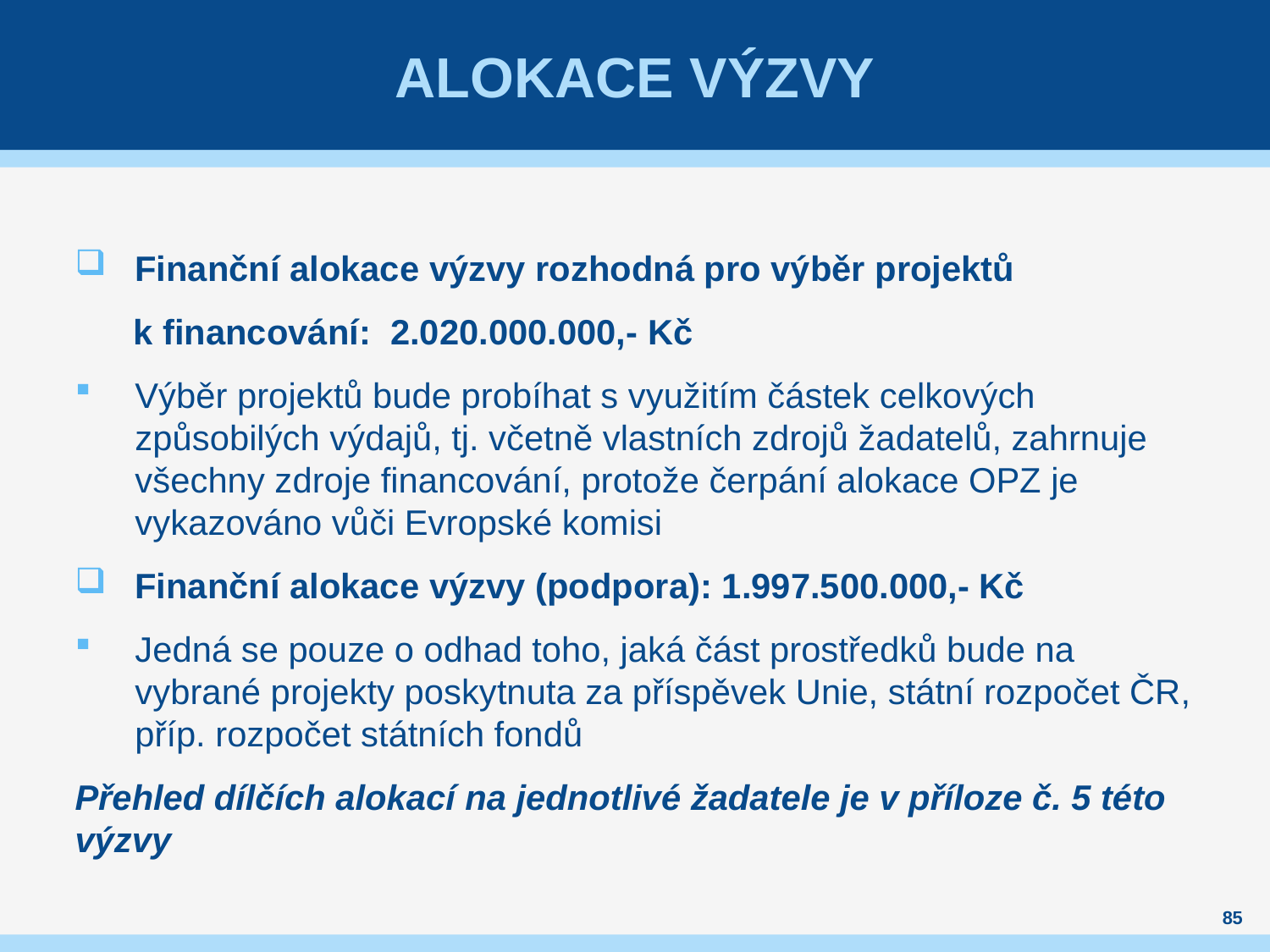

# Alokace výzvy
Finanční alokace výzvy rozhodná pro výběr projektů
      k financování:  2.020.000.000,- Kč
Výběr projektů bude probíhat s využitím částek celkových způsobilých výdajů, tj. včetně vlastních zdrojů žadatelů, zahrnuje všechny zdroje financování, protože čerpání alokace OPZ je vykazováno vůči Evropské komisi
Finanční alokace výzvy (podpora): 1.997.500.000,- Kč
Jedná se pouze o odhad toho, jaká část prostředků bude na vybrané projekty poskytnuta za příspěvek Unie, státní rozpočet ČR, příp. rozpočet státních fondů
Přehled dílčích alokací na jednotlivé žadatele je v příloze č. 5 této výzvy

85